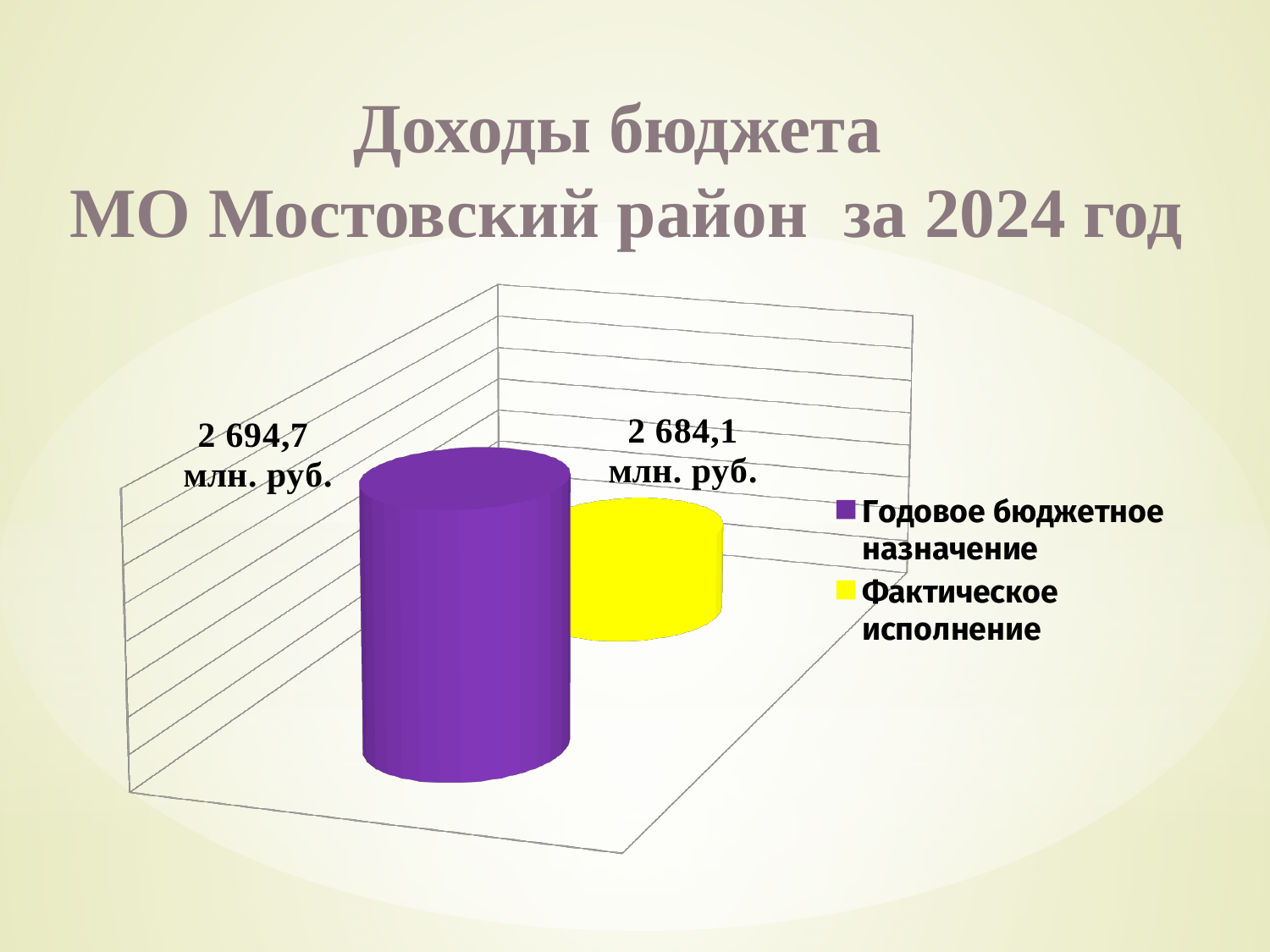

# Доходы бюджета МО Мостовский район  за 2024 год

[unsupported chart]